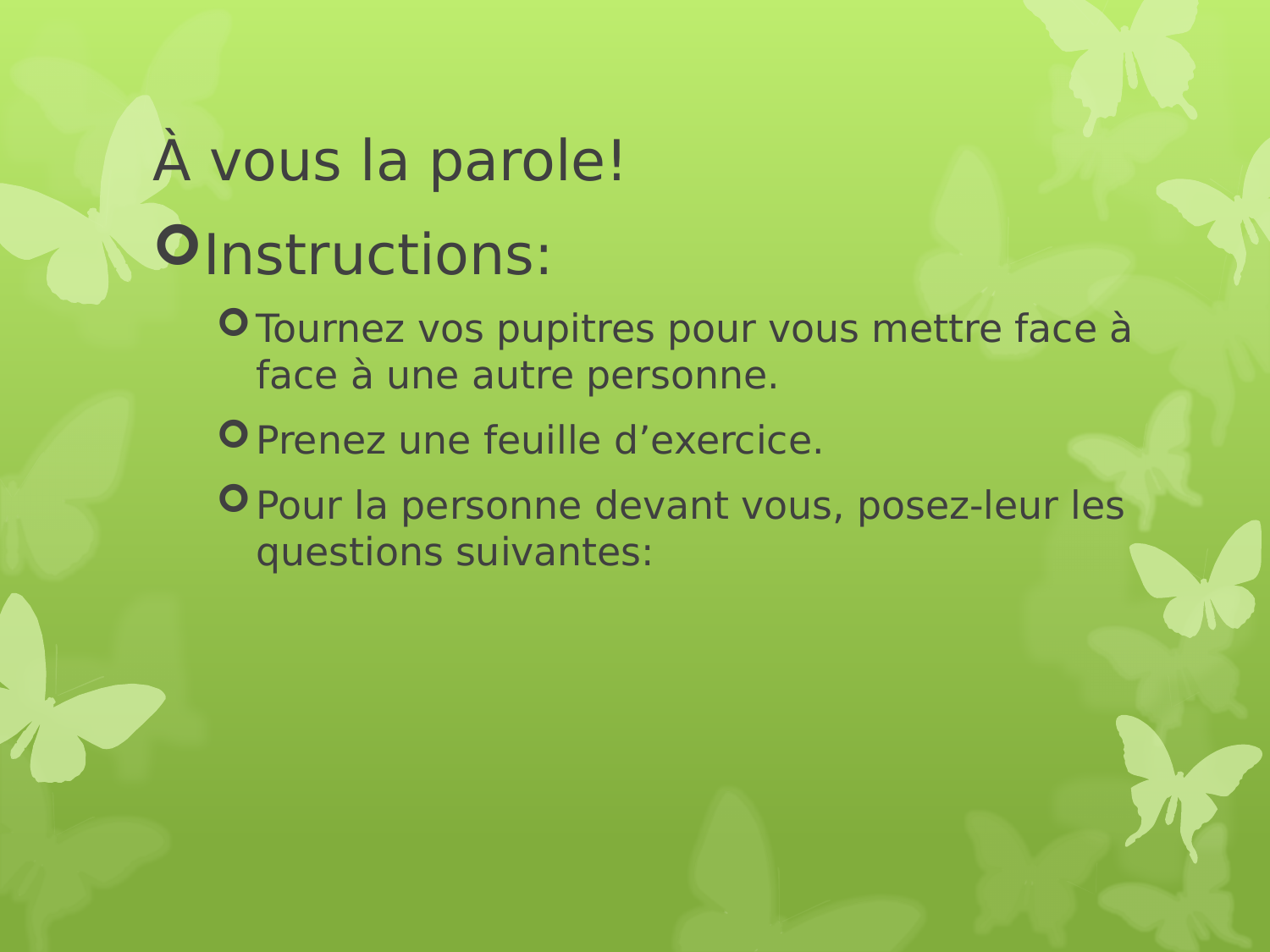

# À vous la parole!
Instructions:
Tournez vos pupitres pour vous mettre face à face à une autre personne.
Prenez une feuille d’exercice.
Pour la personne devant vous, posez-leur les questions suivantes: